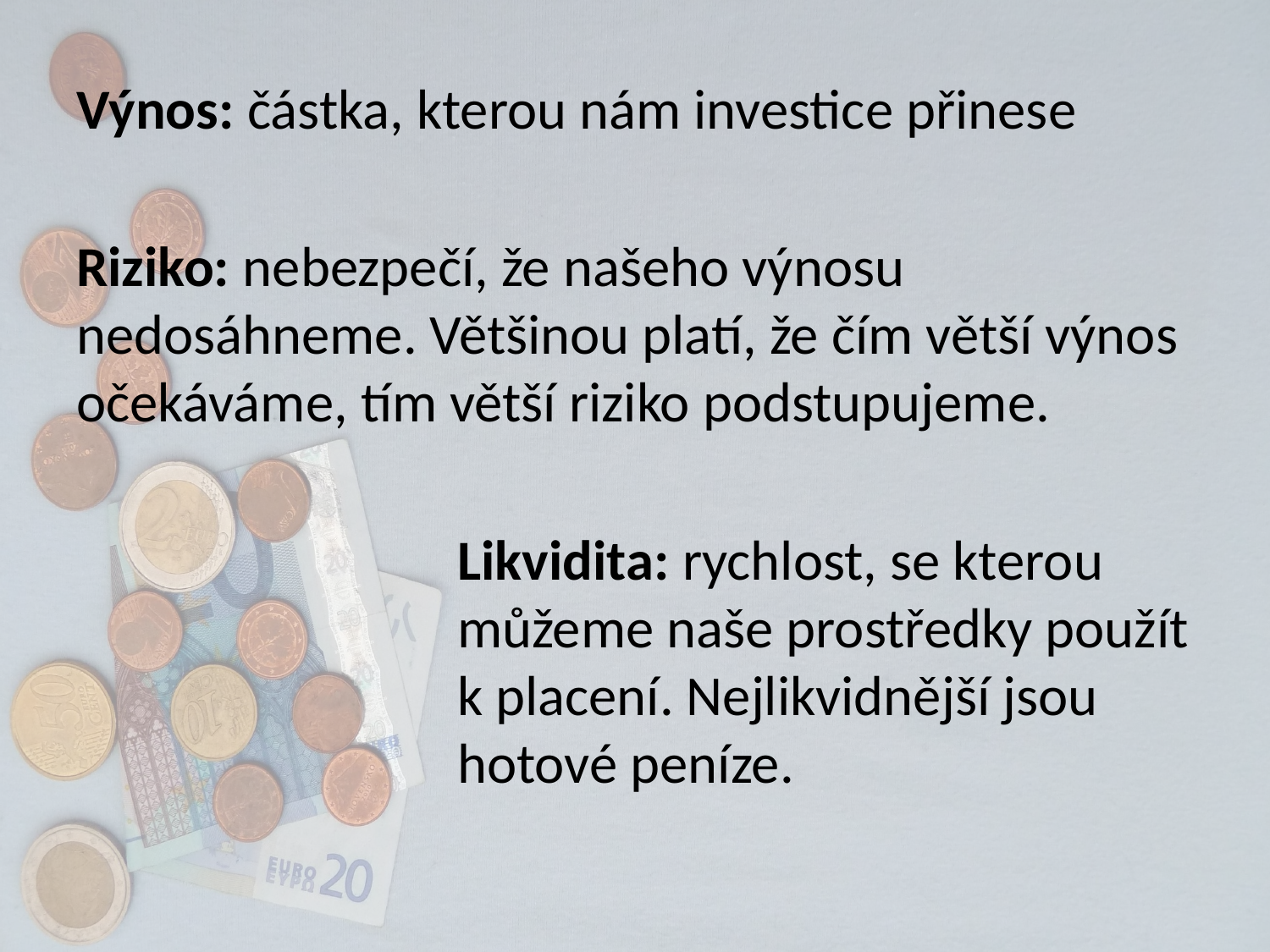

Výnos: částka, kterou nám investice přinese

Riziko: nebezpečí, že našeho výnosu nedosáhneme. Většinou platí, že čím větší výnos očekáváme, tím větší riziko podstupujeme.

			Likvidita: rychlost, se kterou 			můžeme naše prostředky použít 			k placení. Nejlikvidnější jsou 			hotové peníze.